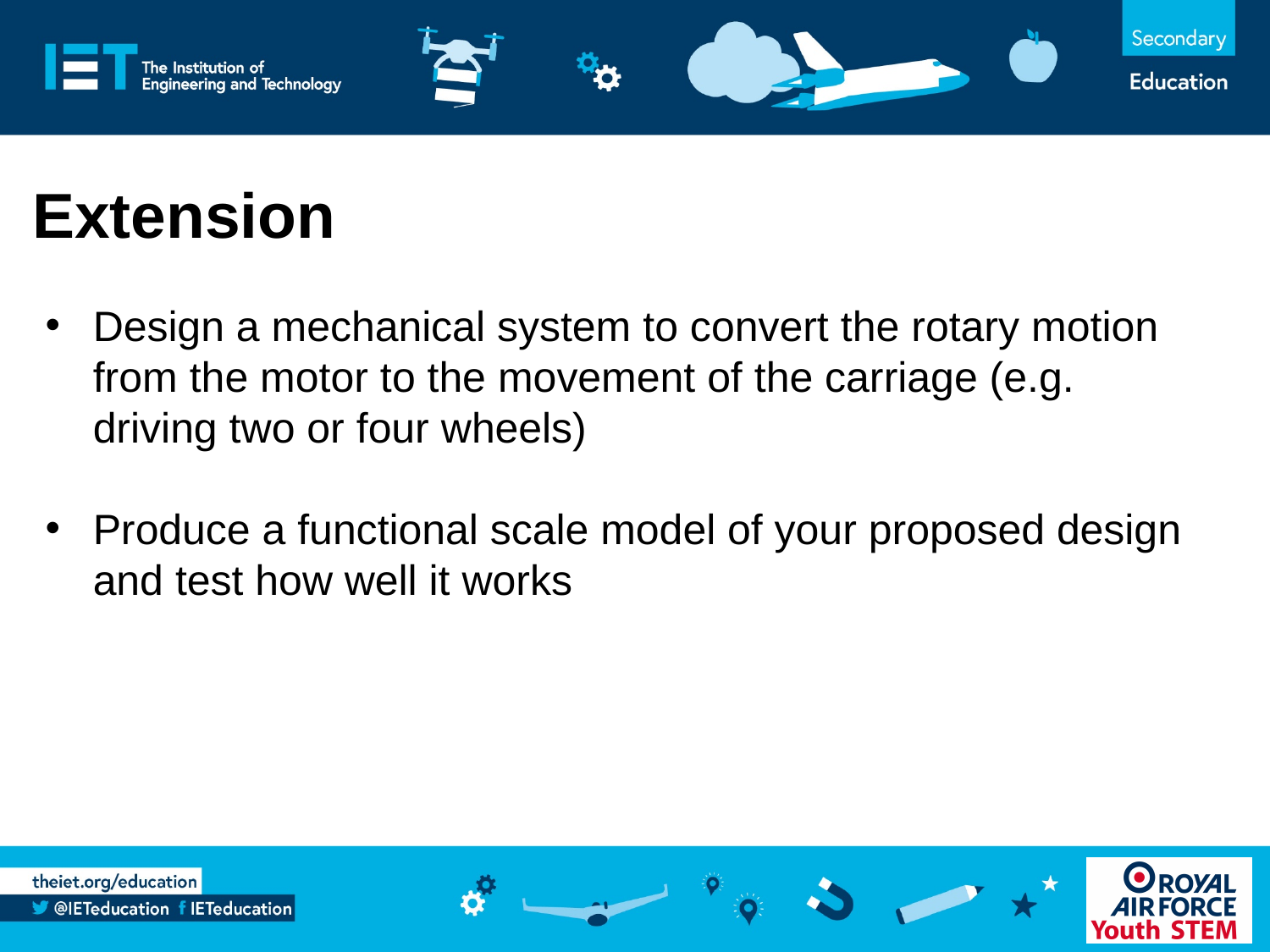

# Extension
Design a mechanical system to convert the rotary motion from the motor to the movement of the carriage (e.g. driving two or four wheels)

Produce a functional scale model of your proposed design and test how well it works